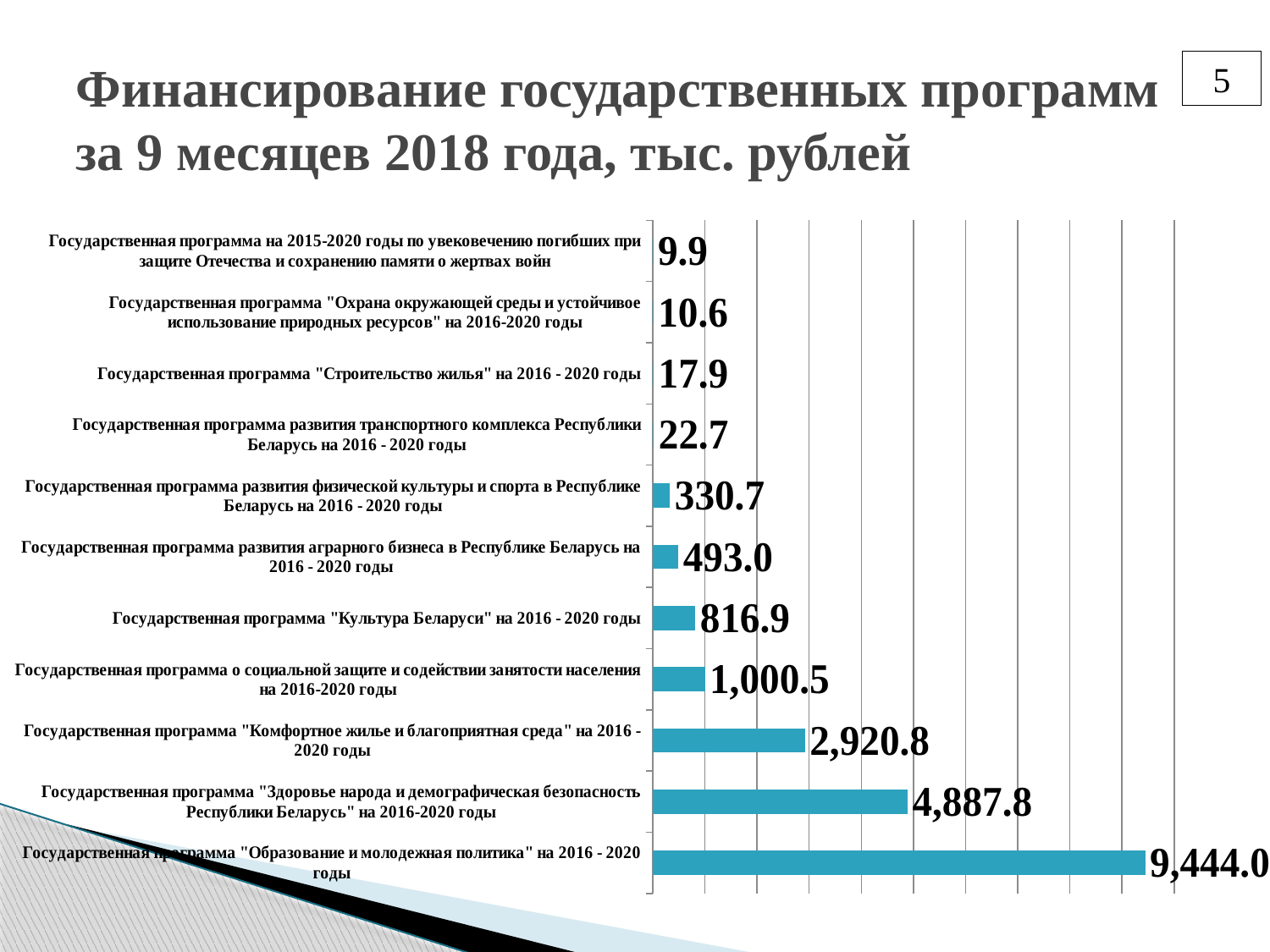

# Финансирование государственных программ за 9 месяцев 2018 года, тыс. рублей
5

### Chart

| Category | Столбец1 |
|---|---|
| Государственная программа "Образование и молодежная политика" на 2016 - 2020 годы | 9444.0 |
| Государственная программа "Здоровье народа и демографическая безопасность Республики Беларусь" на 2016-2020 годы | 4887.8 |
| Государственная программа "Комфортное жилье и благоприятная среда" на 2016 - 2020 годы | 2920.8 |
| Государственная программа о социальной защите и содействии занятости населения на 2016-2020 годы | 1000.5 |
| Государственная программа "Культура Беларуси" на 2016 - 2020 годы | 816.9 |
| Государственная программа развития аграрного бизнеса в Республике Беларусь на 2016 - 2020 годы | 493.0 |
| Государственная программа развития физической культуры и спорта в Республике Беларусь на 2016 - 2020 годы | 330.7 |
| Государственная программа развития транспортного комплекса Республики Беларусь на 2016 - 2020 годы | 22.7 |
| Государственная программа "Строительство жилья" на 2016 - 2020 годы | 17.9 |
| Государственная программа "Охрана окружающей среды и устойчивое использование природных ресурсов" на 2016-2020 годы | 10.6 |
| Государственная программа на 2015-2020 годы по увековечению погибших при защите Отечества и сохранению памяти о жертвах войн | 9.9 |